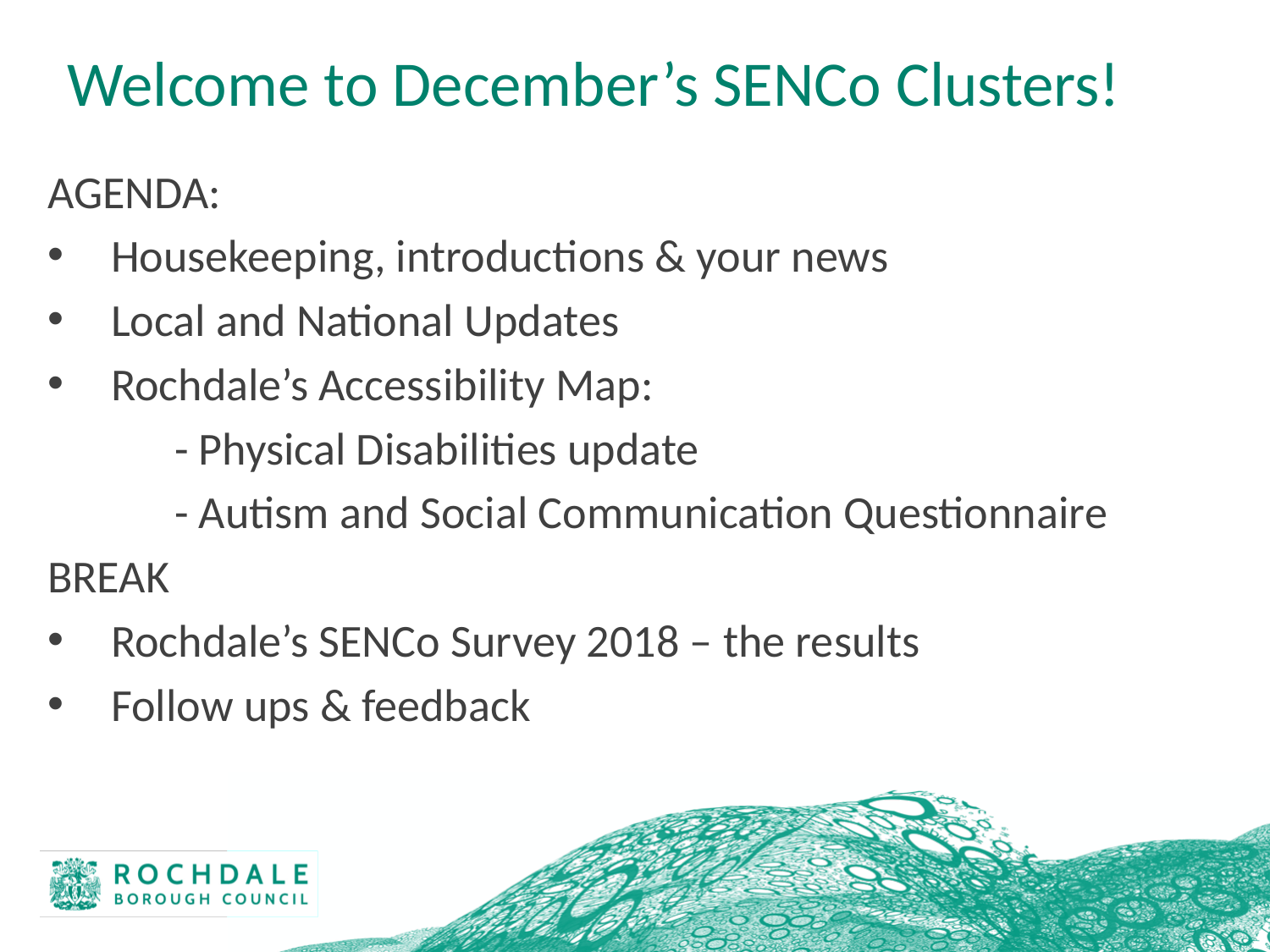

# Welcome to December’s SENCo Clusters!
AGENDA:
Housekeeping, introductions & your news
Local and National Updates
Rochdale’s Accessibility Map:
	- Physical Disabilities update
	- Autism and Social Communication Questionnaire
BREAK
Rochdale’s SENCo Survey 2018 – the results
Follow ups & feedback